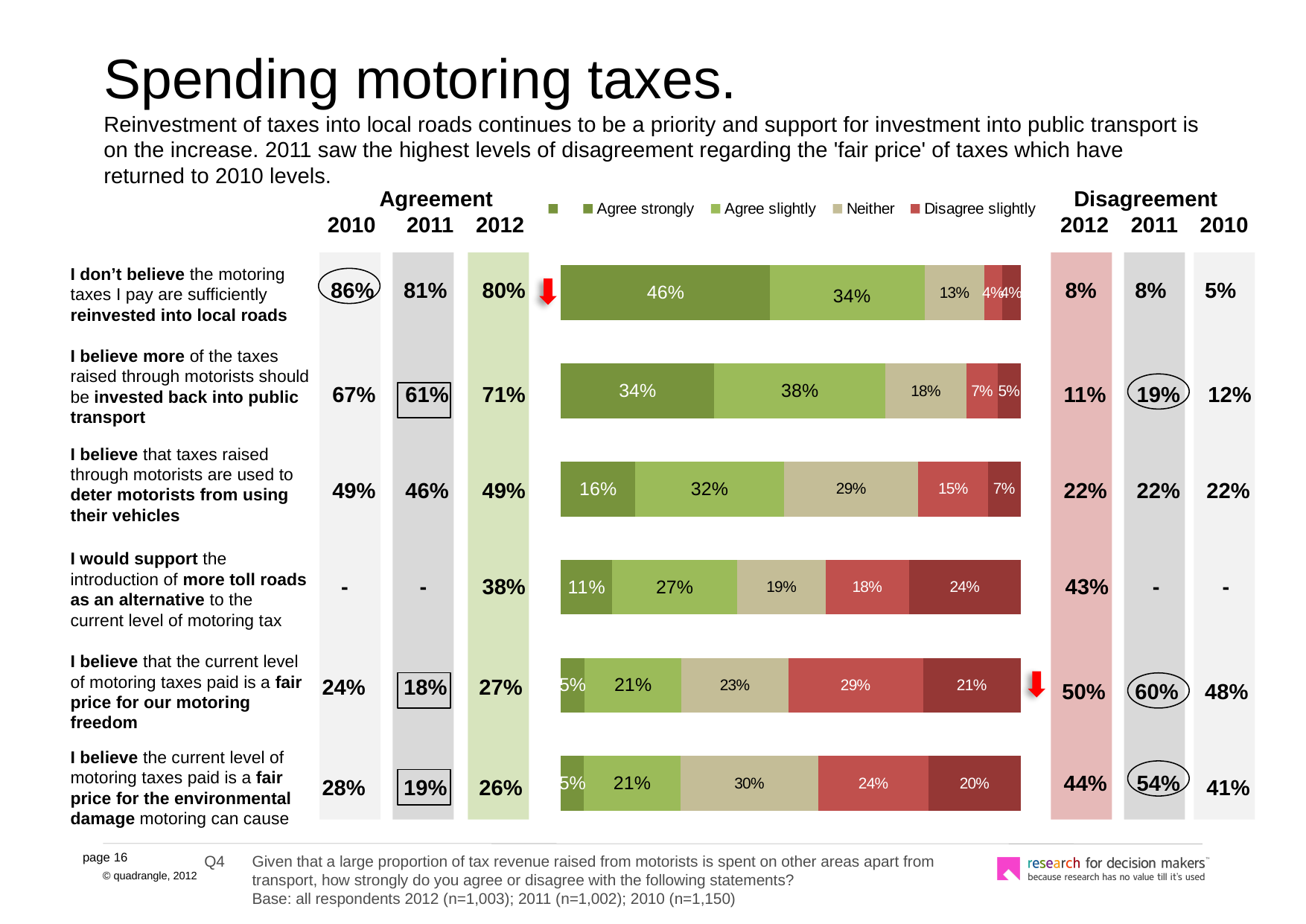

# Spending motoring taxes. Reinvestment of taxes into local roads continues to be a priority and support for investment into public transport is on the increase. 2011 saw the highest levels of disagreement regarding the 'fair price' of taxes which have returned to 2010 levels.

### Chart

| Category |   | Agree strongly | Agree slightly | Neither | Disagree slightly | Disagree strongly |
|---|---|---|---|---|---|---|
| I don't believe the motoring taxes I pay are sufficiently reinvested into local roads | None | 0.46 | 0.34 | 0.13 | 0.04000000000000002 | 0.04000000000000002 |
| I believe more of the taxes raised through motorists should be invested back into public transport | None | 0.34 | 0.38000000000000195 | 0.18000000000000024 | 0.07000000000000002 | 0.05 |
| I believe that taxes raised through motorists are used to deter motorists from using their vehicles | None | 0.16 | 0.32000000000000195 | 0.2900000000000003 | 0.15000000000000024 | 0.07000000000000002 |
| I would support the introduction of more toll roads (Pay-as-you-drive) as an alternative to the current level of motoring tax | None | 0.11 | 0.27 | 0.19 | 0.18000000000000024 | 0.2400000000000002 |
| I believe the current level of motoring taxes paid is a fair price for our motoring freedom | None | 0.05 | 0.21000000000000021 | 0.23 | 0.2900000000000003 | 0.21000000000000021 |
| I believe the current level of motoring taxes paid is a fair price for the environmental damage motoring can cause | None | 0.05 | 0.21000000000000021 | 0.3000000000000003 | 0.2400000000000002 | 0.2 |
Agreement
Disagreement
2010
2011
2012
2012
2011
2010

I don’t believe the motoring taxes I pay are sufficiently reinvested into local roads

86%
81%
80%
8%
8%
5%

I believe more of the taxes raised through motorists should be invested back into public transport

67%
61%
71%
11%
19%
12%

I believe that taxes raised through motorists are used to deter motorists from using their vehicles
49%
46%
49%
22%
22%
22%
I would support the introduction of more toll roads as an alternative to the current level of motoring tax
-
-
38%
43%
-
-
I believe that the current level of motoring taxes paid is a fair price for our motoring freedom
24%
18%
27%

50%
60%
48%

I believe the current level of motoring taxes paid is a fair price for the environmental damage motoring can cause

44%
54%
28%
19%
26%
41%

Q4	Given that a large proportion of tax revenue raised from motorists is spent on other areas apart from transport, how strongly do you agree or disagree with the following statements?
	Base: all respondents 2012 (n=1,003); 2011 (n=1,002); 2010 (n=1,150)